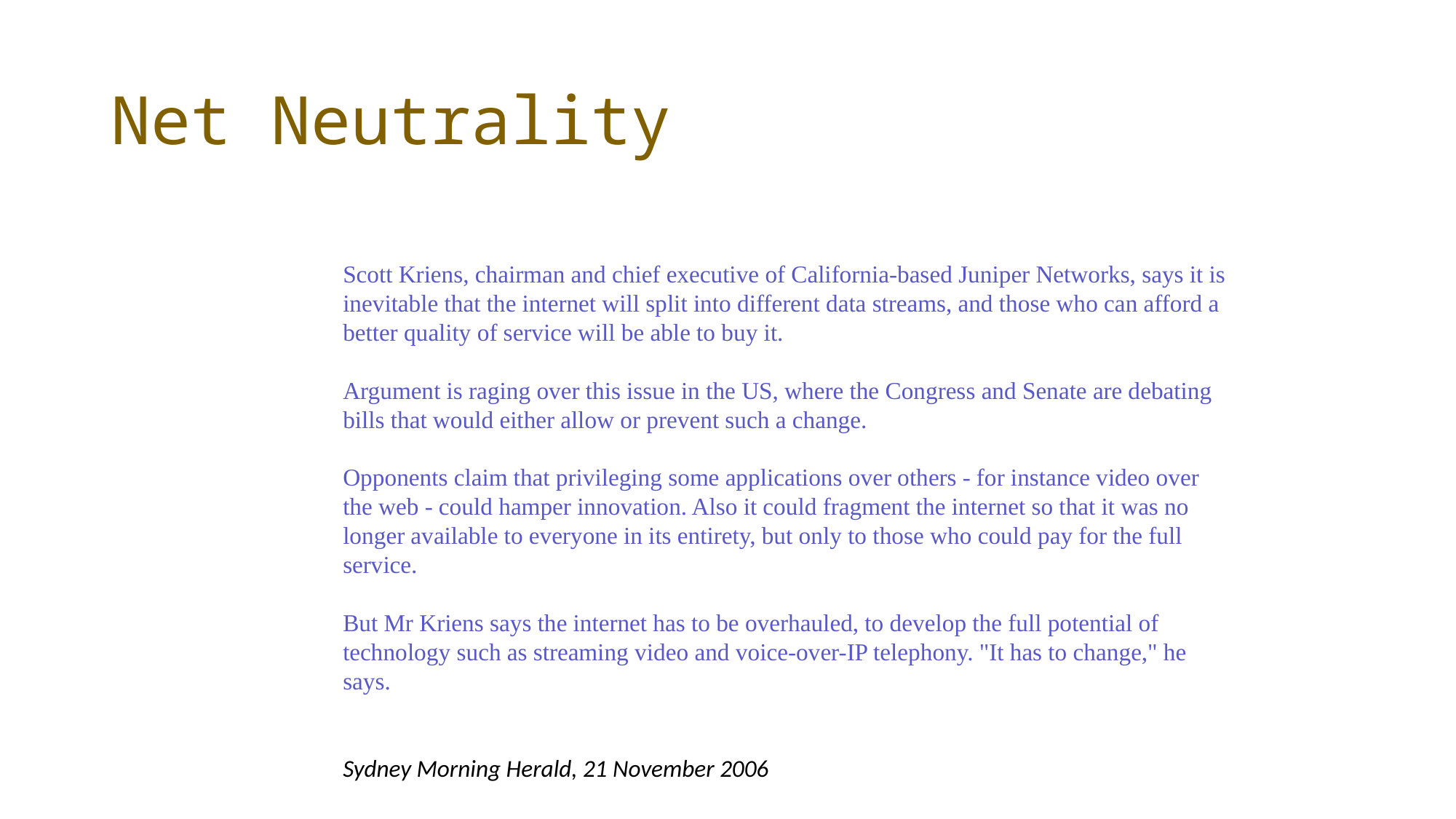

# Net Neutrality
Scott Kriens, chairman and chief executive of California-based Juniper Networks, says it is inevitable that the internet will split into different data streams, and those who can afford a better quality of service will be able to buy it.

Argument is raging over this issue in the US, where the Congress and Senate are debating bills that would either allow or prevent such a change.

Opponents claim that privileging some applications over others - for instance video over the web - could hamper innovation. Also it could fragment the internet so that it was no longer available to everyone in its entirety, but only to those who could pay for the full service.

But Mr Kriens says the internet has to be overhauled, to develop the full potential of technology such as streaming video and voice-over-IP telephony. "It has to change," he says.

Sydney Morning Herald, 21 November 2006